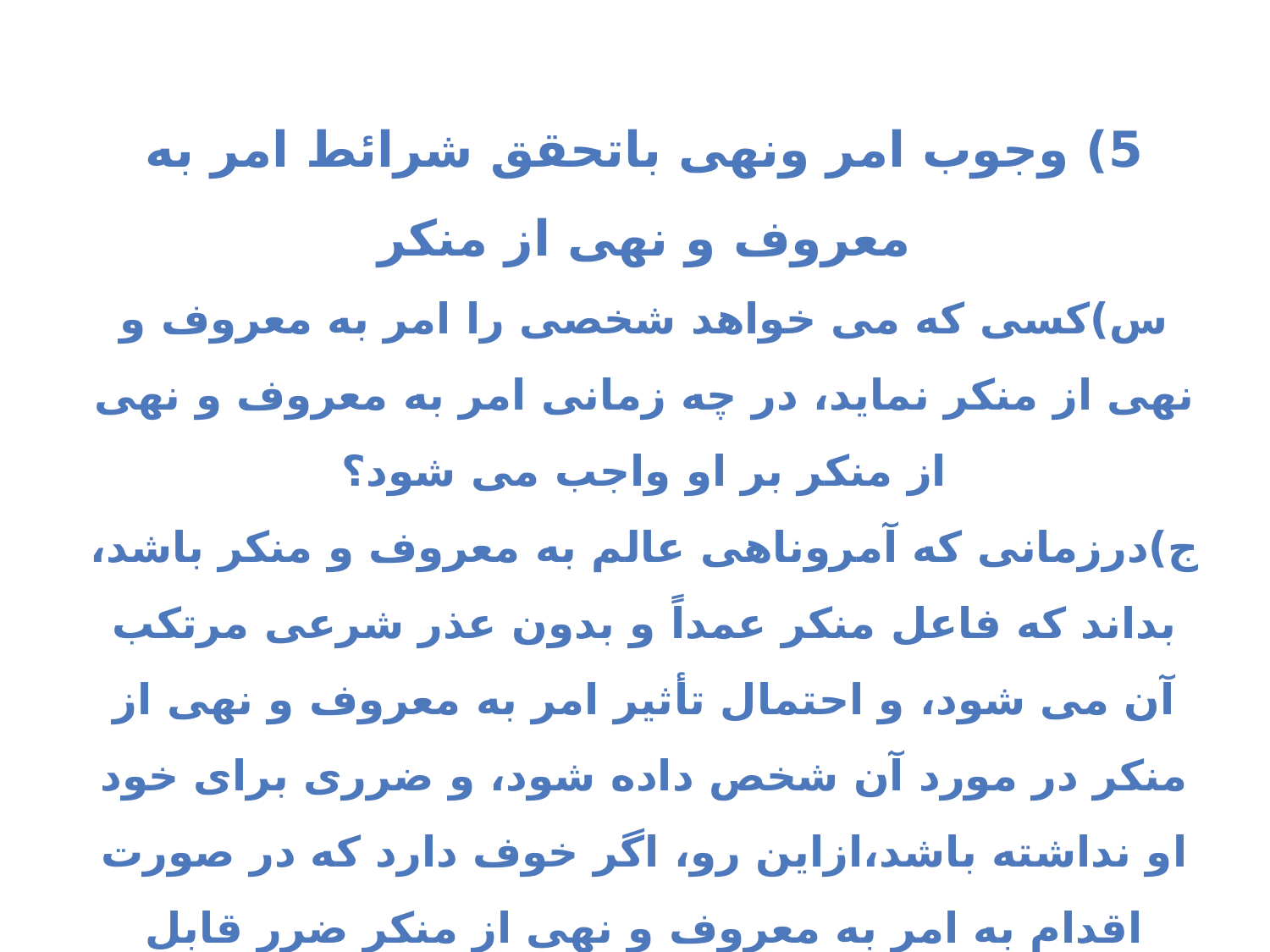

5) وجوب امر ونهی باتحقق شرائط امر به معروف و نهی از منکر
س)کسی که می خواهد شخصی را امر به معروف و نهی از منکر نماید، در چه زمانی امر به معروف و نهی از منکر بر او واجب می شود؟
ج)درزمانی که آمروناهی عالم به معروف و منکر باشد، بداند که فاعل منکر عمداً و بدون عذر شرعی مرتکب آن می شود، و احتمال تأثیر امر به معروف و نهی از منکر در مورد آن شخص داده شود، و ضرری برای خود او نداشته باشد،ازاین رو، اگر خوف دارد که در صورت اقدام به امر به معروف و نهی از منکر ضرر قابل توجهی متوجه او شود، انجام آن واجب نیست.